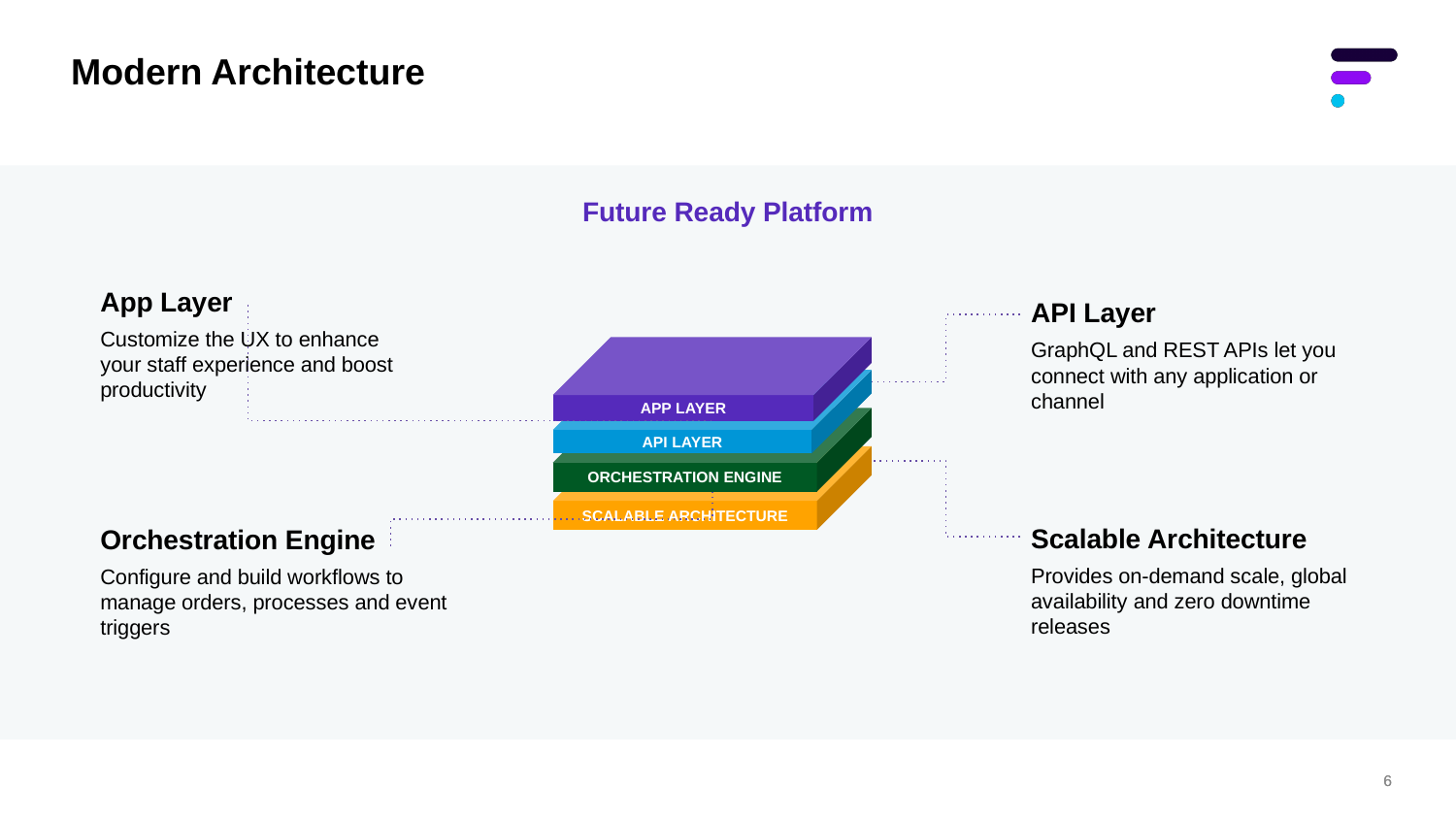

# Modern Architecture
Future Ready Platform
App Layer
Customize the UX to enhance your staff experience and boost productivity
API Layer
GraphQL and REST APIs let you connect with any application or channel
APP LAYER
API LAYER
ORCHESTRATION ENGINE
SCALABLE ARCHITECTURE
Scalable Architecture
Provides on-demand scale, global availability and zero downtime releases
Orchestration Engine
Configure and build workflows to manage orders, processes and event triggers